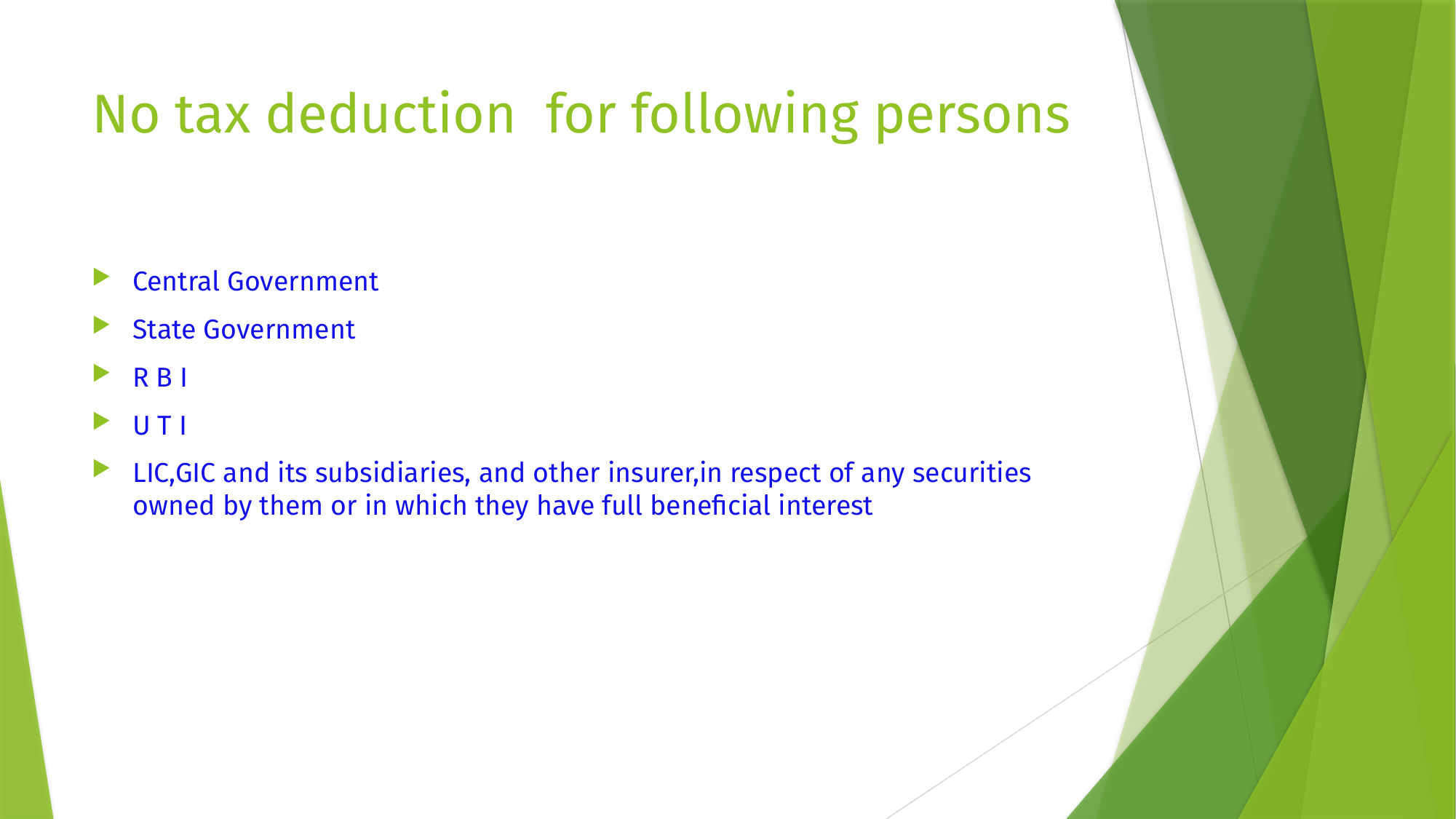

# No tax deduction  for following persons
Central Government
State Government
R B I
U T I
LIC,GIC and its subsidiaries, and other insurer,in respect of any securities owned by them or in which they have full beneficial interest